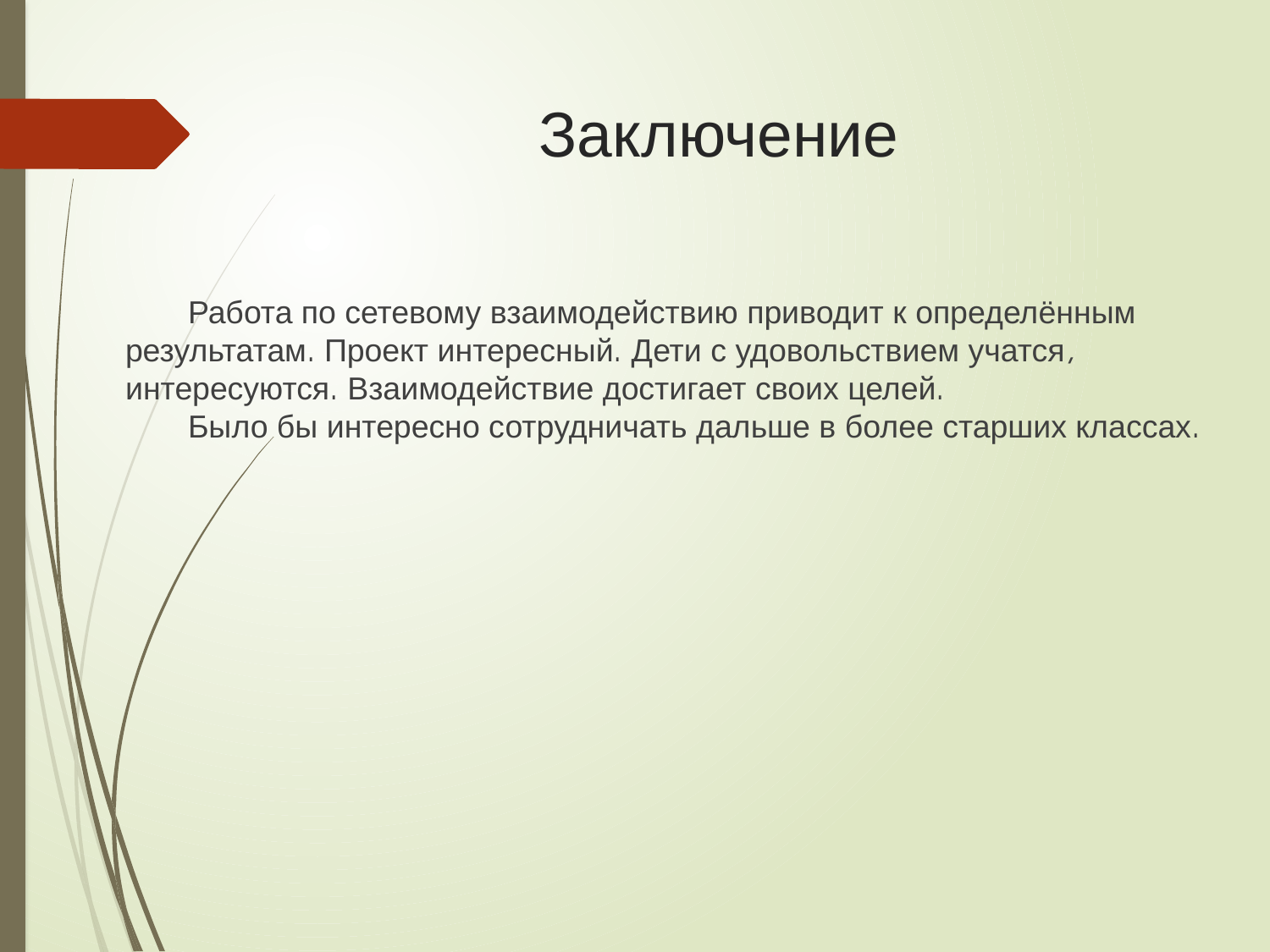

# Заключение
Работа по сетевому взаимодействию приводит к определённым результатам. Проект интересный. Дети с удовольствием учатся, интересуются. Взаимодействие достигает своих целей.
Было бы интересно сотрудничать дальше в более старших классах.